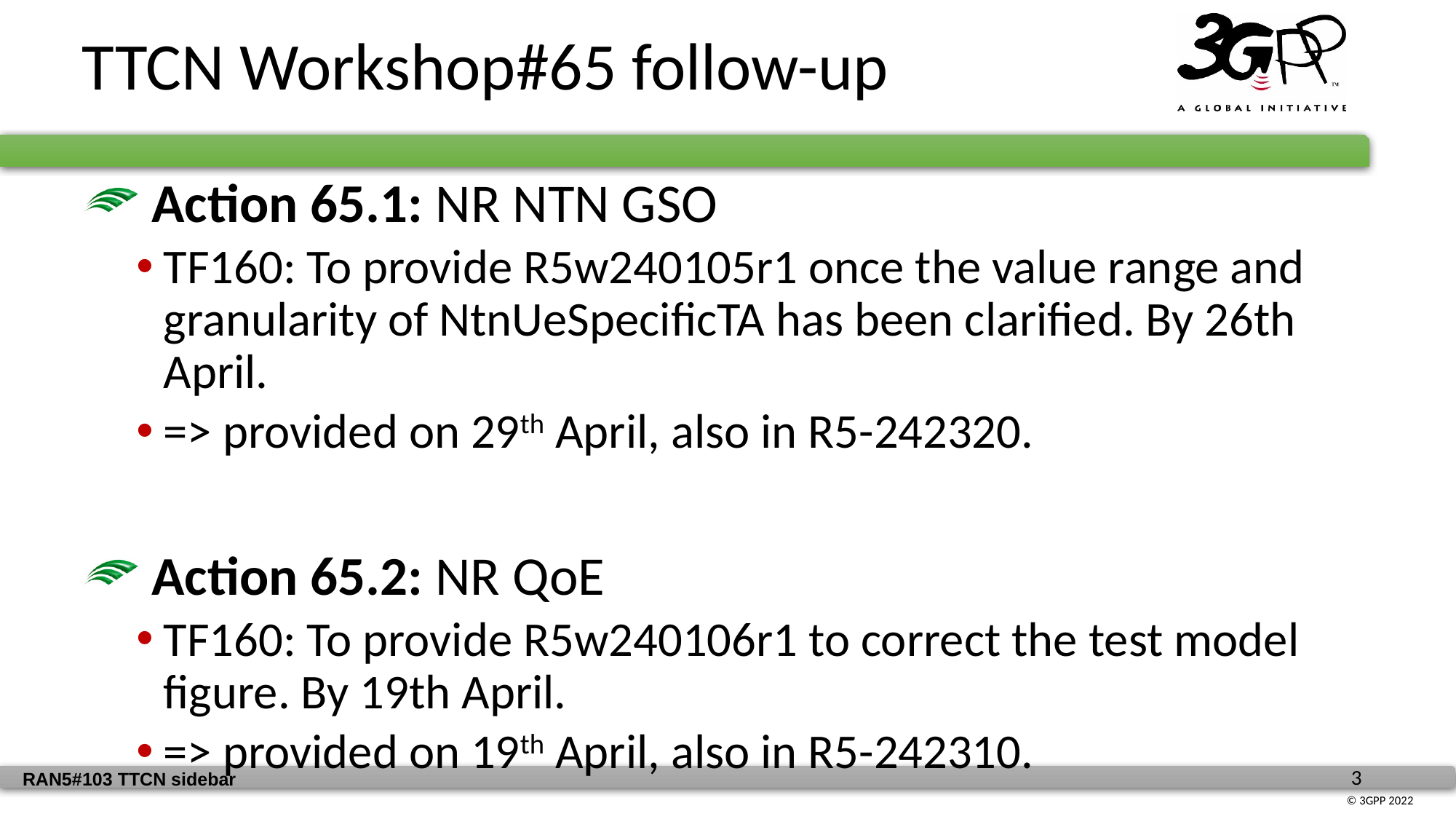

TTCN Workshop#65 follow-up
 Action 65.1: NR NTN GSO
TF160: To provide R5w240105r1 once the value range and granularity of NtnUeSpecificTA has been clarified. By 26th April.
=> provided on 29th April, also in R5-242320.

 Action 65.2: NR QoE
TF160: To provide R5w240106r1 to correct the test model figure. By 19th April.
=> provided on 19th April, also in R5-242310.